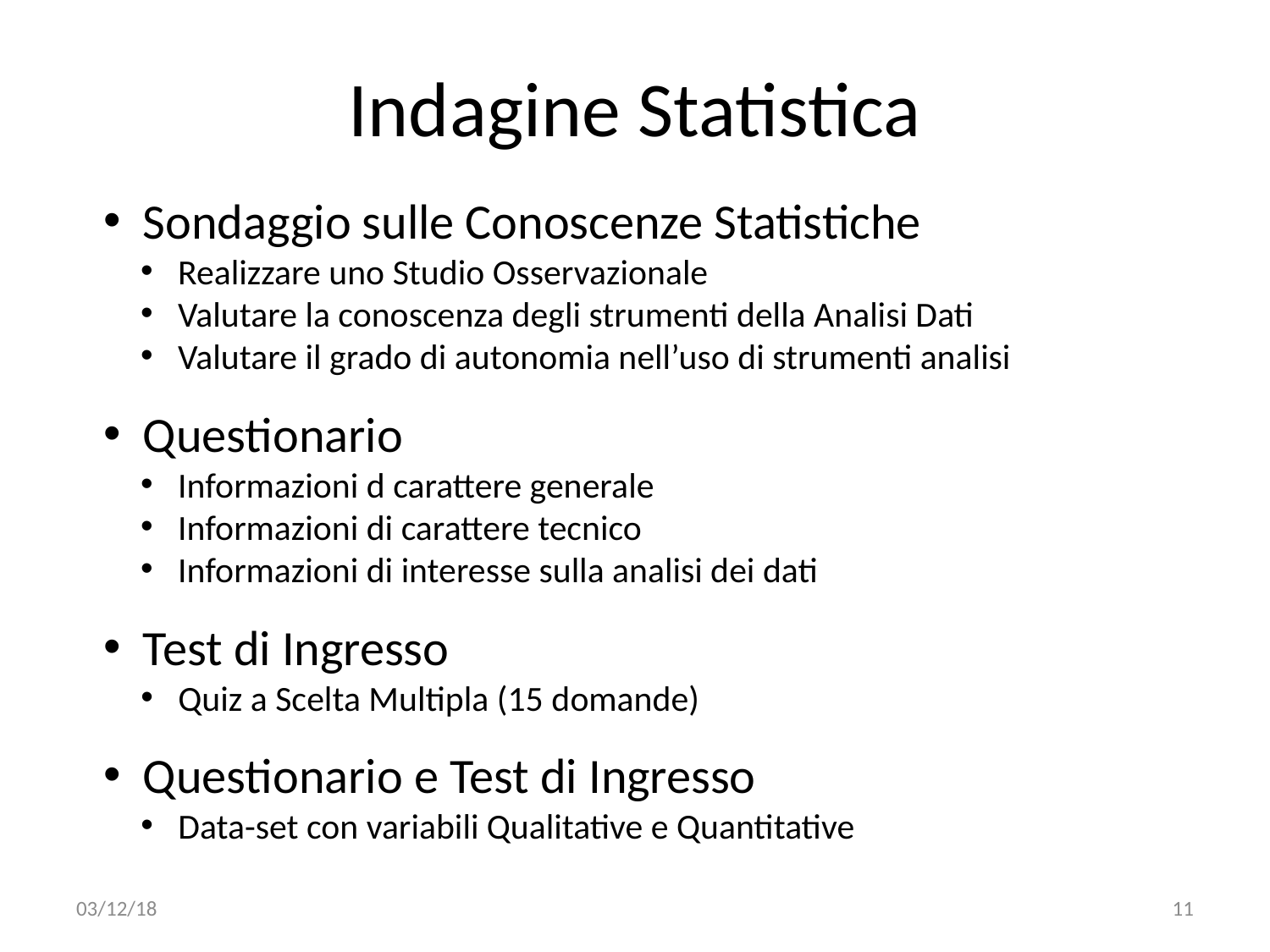

# Indagine Statistica
Sondaggio sulle Conoscenze Statistiche
Realizzare uno Studio Osservazionale
Valutare la conoscenza degli strumenti della Analisi Dati
Valutare il grado di autonomia nell’uso di strumenti analisi
Questionario
Informazioni d carattere generale
Informazioni di carattere tecnico
Informazioni di interesse sulla analisi dei dati
Test di Ingresso
Quiz a Scelta Multipla (15 domande)
Questionario e Test di Ingresso
Data-set con variabili Qualitative e Quantitative
03/12/18
11